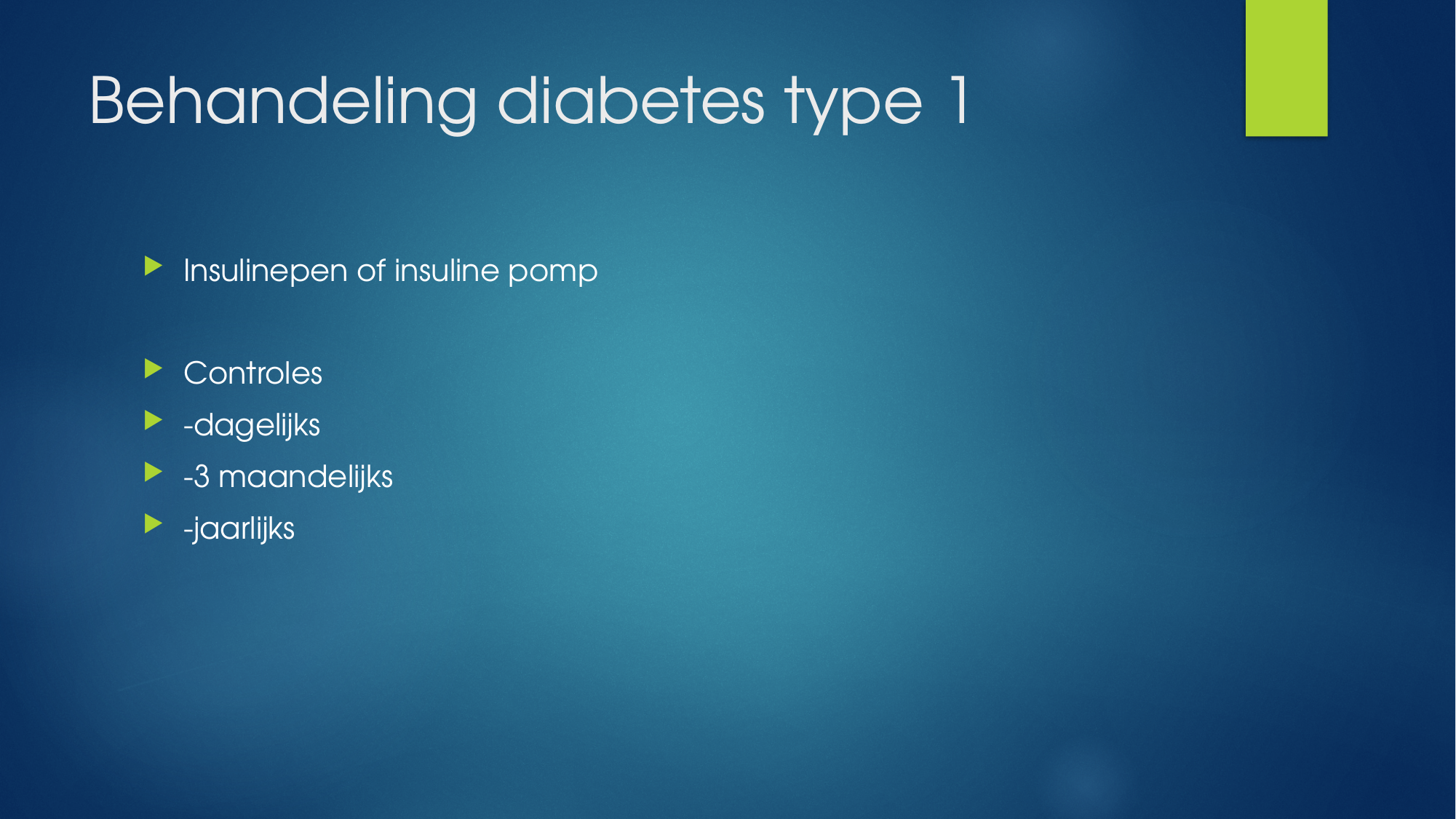

# Behandeling diabetes type 1
Insulinepen of insuline pomp

Controles
-dagelijks
-3 maandelijks
-jaarlijks